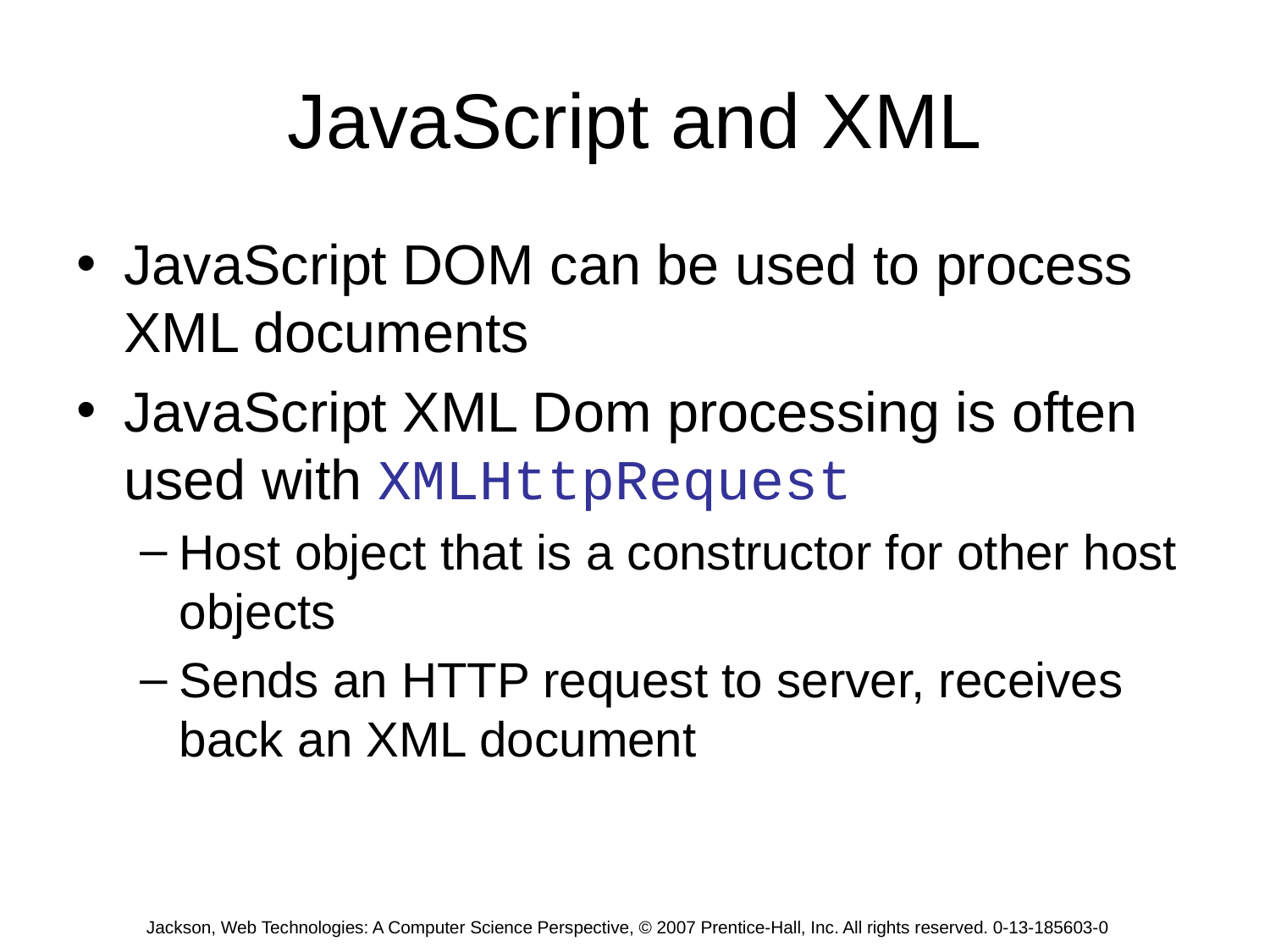

# JavaScript and XML
JavaScript DOM can be used to process XML documents
JavaScript XML Dom processing is often used with XMLHttpRequest
Host object that is a constructor for other host objects
Sends an HTTP request to server, receives back an XML document
Jackson, Web Technologies: A Computer Science Perspective, © 2007 Prentice-Hall, Inc. All rights reserved. 0-13-185603-0